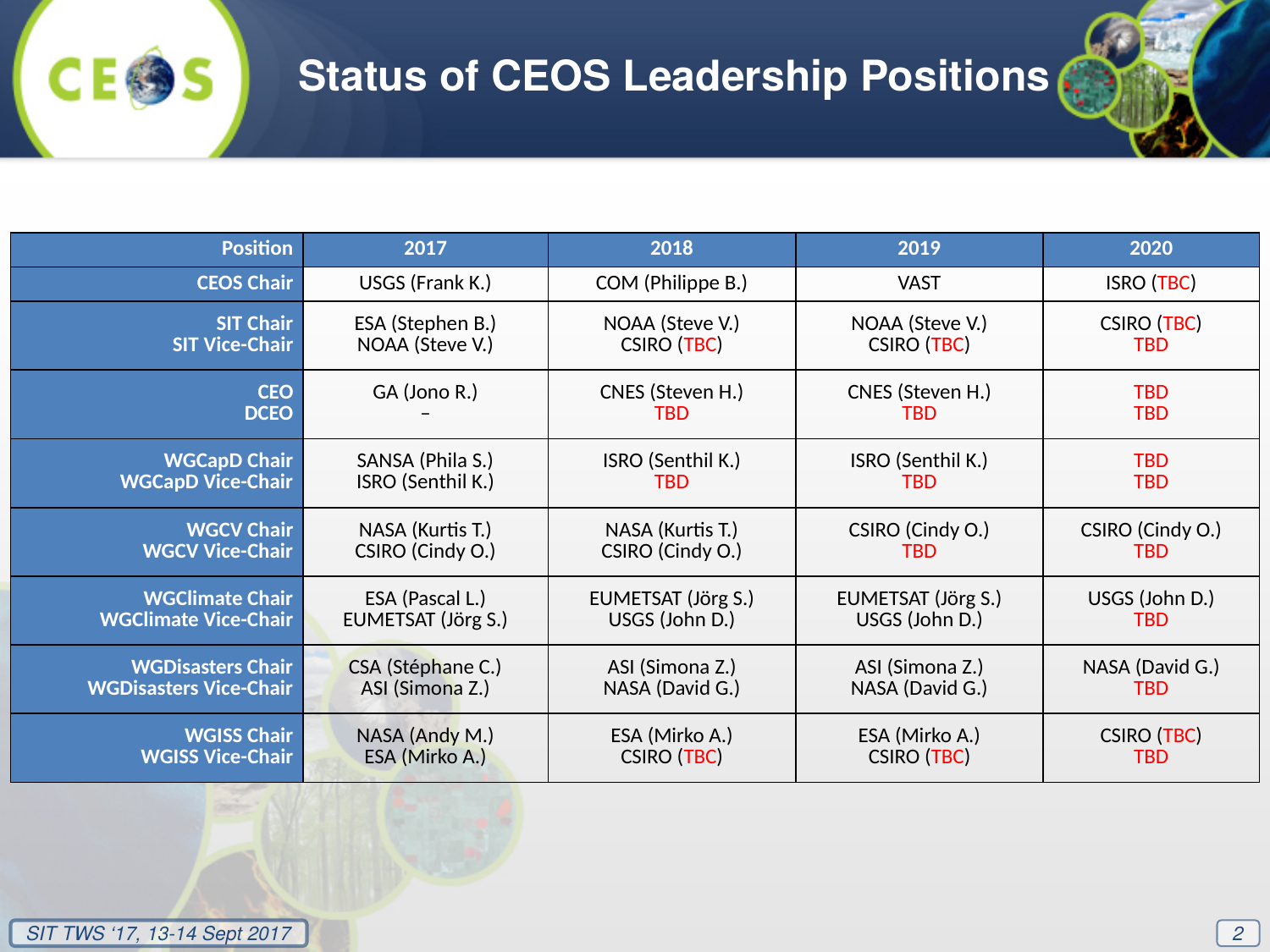

Status of CEOS Leadership Positions
| Position | 2017 | 2018 | 2019 | 2020 |
| --- | --- | --- | --- | --- |
| CEOS Chair | USGS (Frank K.) | COM (Philippe B.) | VAST | ISRO (TBC) |
| SIT Chair SIT Vice-Chair | ESA (Stephen B.) NOAA (Steve V.) | NOAA (Steve V.) CSIRO (TBC) | NOAA (Steve V.) CSIRO (TBC) | CSIRO (TBC) TBD |
| CEO DCEO | GA (Jono R.) – | CNES (Steven H.) TBD | CNES (Steven H.) TBD | TBD TBD |
| WGCapD Chair WGCapD Vice-Chair | SANSA (Phila S.) ISRO (Senthil K.) | ISRO (Senthil K.) TBD | ISRO (Senthil K.) TBD | TBD TBD |
| WGCV Chair WGCV Vice-Chair | NASA (Kurtis T.) CSIRO (Cindy O.) | NASA (Kurtis T.) CSIRO (Cindy O.) | CSIRO (Cindy O.) TBD | CSIRO (Cindy O.) TBD |
| WGClimate Chair WGClimate Vice-Chair | ESA (Pascal L.) EUMETSAT (Jörg S.) | EUMETSAT (Jörg S.) USGS (John D.) | EUMETSAT (Jörg S.) USGS (John D.) | USGS (John D.) TBD |
| WGDisasters Chair WGDisasters Vice-Chair | CSA (Stéphane C.) ASI (Simona Z.) | ASI (Simona Z.) NASA (David G.) | ASI (Simona Z.) NASA (David G.) | NASA (David G.) TBD |
| WGISS Chair WGISS Vice-Chair | NASA (Andy M.) ESA (Mirko A.) | ESA (Mirko A.) CSIRO (TBC) | ESA (Mirko A.) CSIRO (TBC) | CSIRO (TBC) TBD |
2